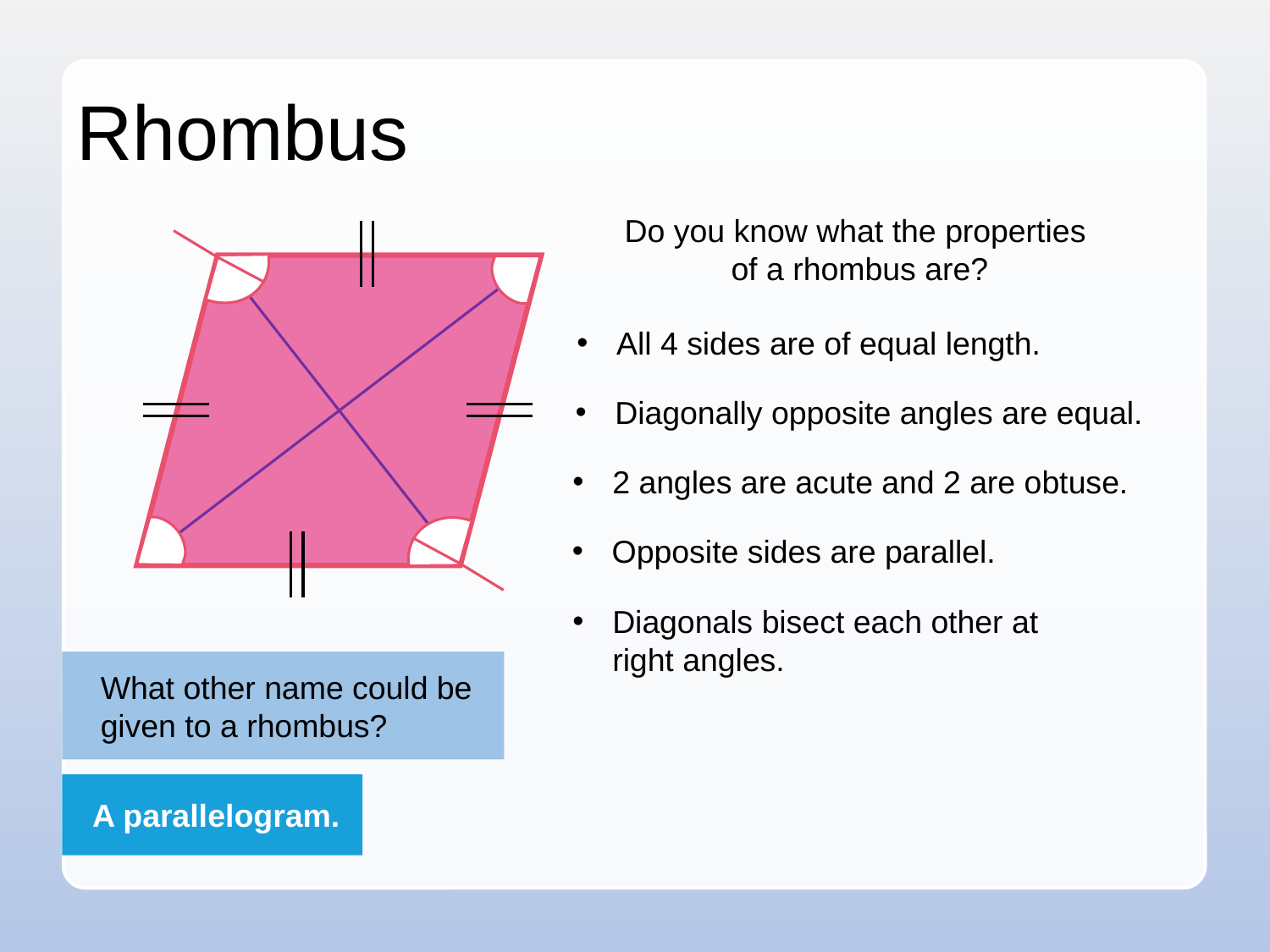

# Rhombus
Do you know what the properties
of a rhombus are?

All 4 sides are of equal length.
Diagonally opposite angles are equal.
2 angles are acute and 2 are obtuse.

Opposite sides are parallel.
Diagonals bisect each other at right angles.

What other name could be given to a rhombus?

A parallelogram.